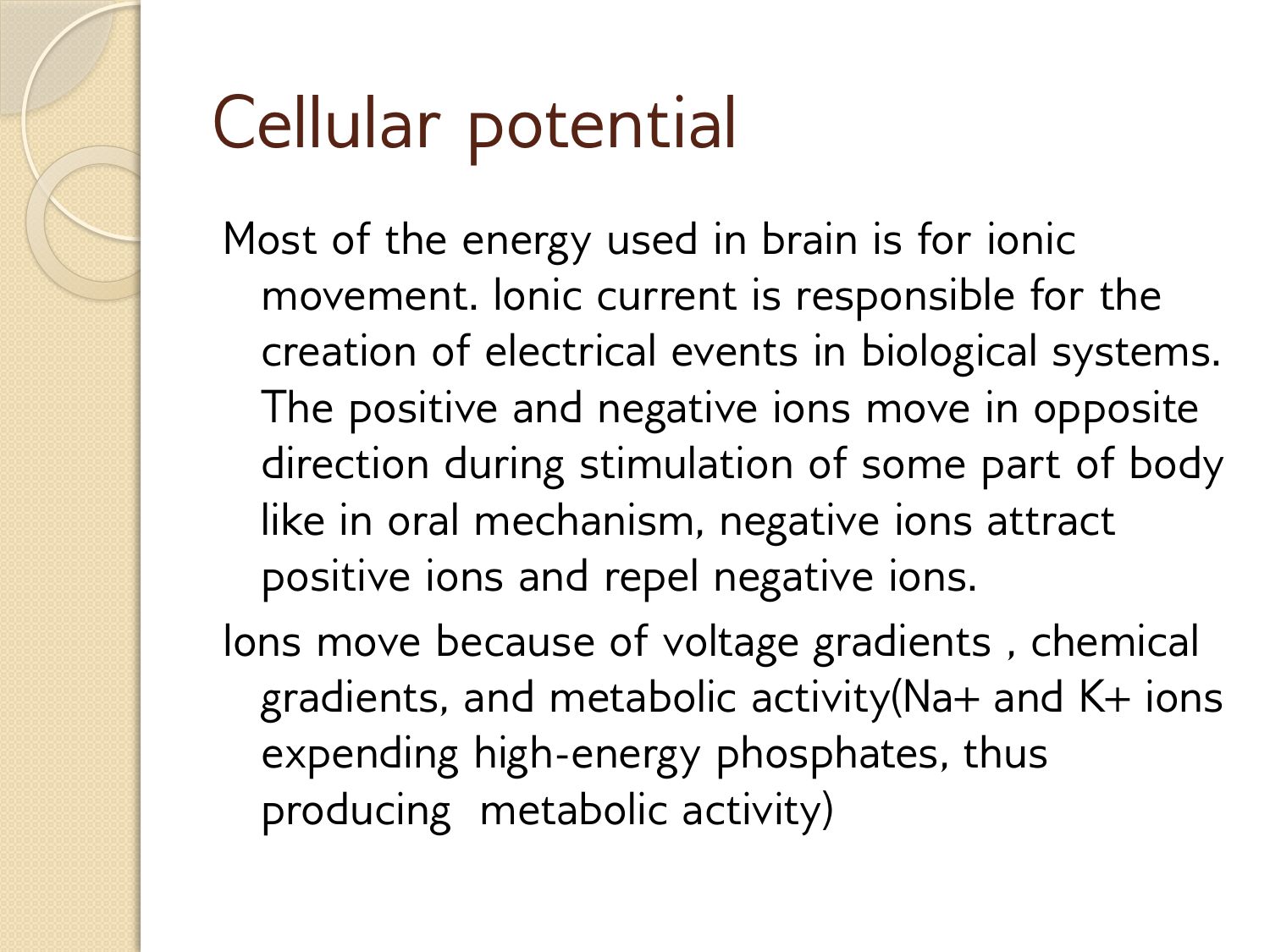

# Cellular potential
Most of the energy used in brain is for ionic movement. Ionic current is responsible for the creation of electrical events in biological systems. The positive and negative ions move in opposite direction during stimulation of some part of body like in oral mechanism, negative ions attract positive ions and repel negative ions.
Ions move because of voltage gradients , chemical gradients, and metabolic activity(Na+ and K+ ions expending high-energy phosphates, thus producing  metabolic activity)